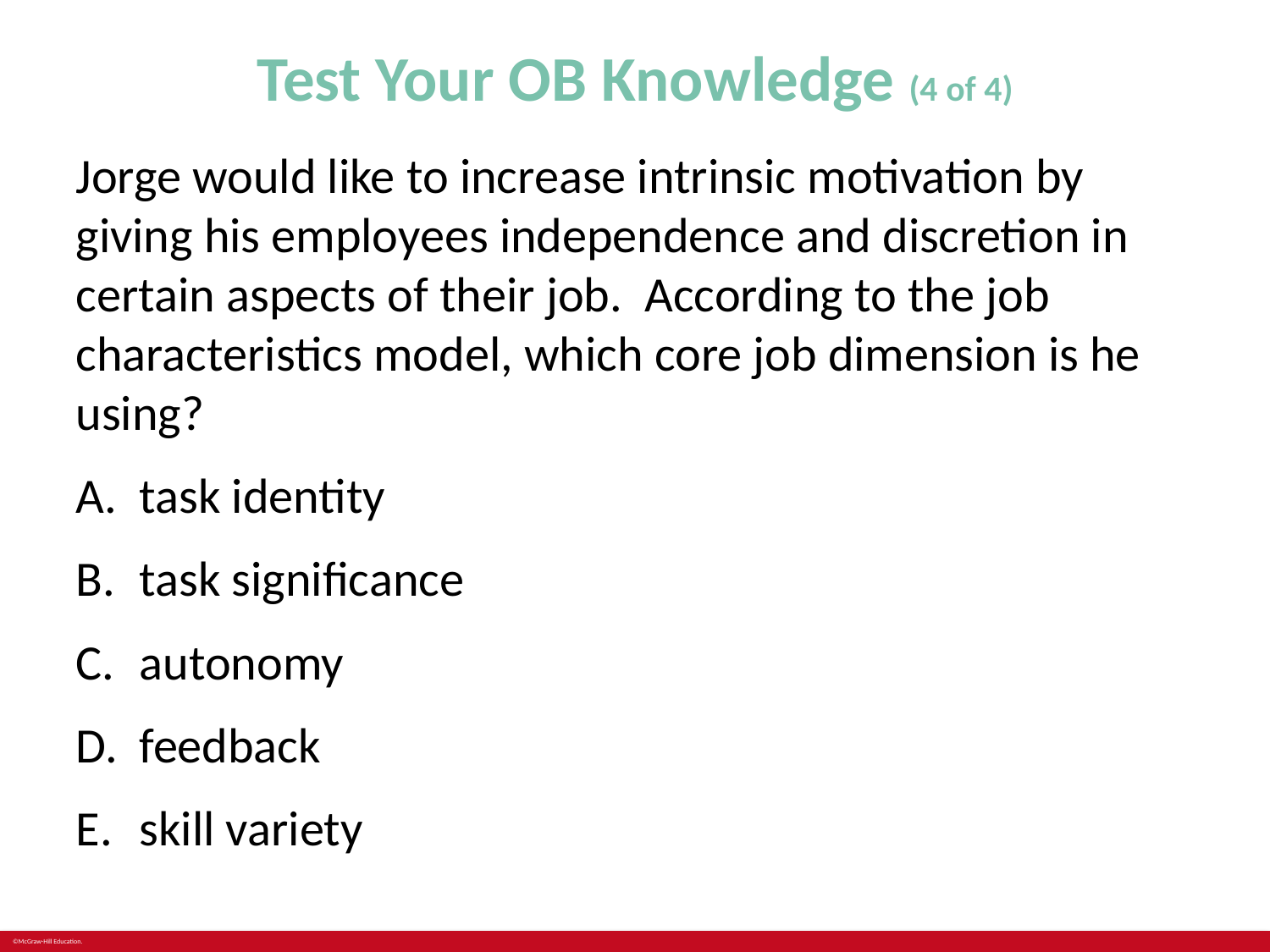

# Test Your OB Knowledge (4 of 4)
Jorge would like to increase intrinsic motivation by giving his employees independence and discretion in certain aspects of their job.  According to the job characteristics model, which core job dimension is he using?
task identity
task significance
autonomy
feedback
skill variety